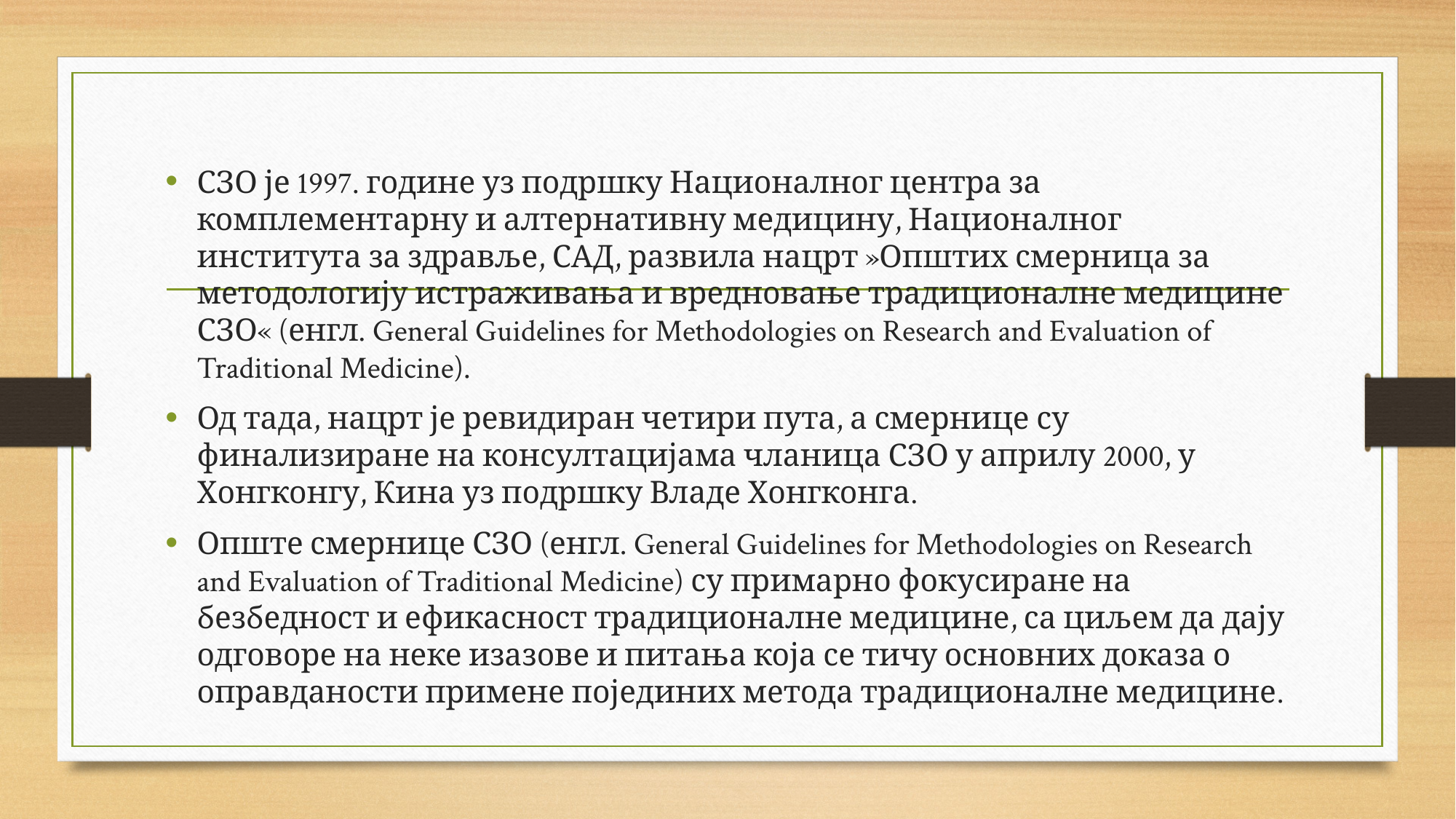

СЗО је 1997. године уз подршку Националног центра за комплементарну и алтернативну медицину, Националног института за здравље, САД, развила нацрт »Општих смерница за методологију истраживања и вредновање традиционалне медицине СЗО« (енгл. General Guidelines for Methodologies on Research and Evaluation of Traditional Medicine).
Од тада, нацрт је ревидиран четири пута, а смернице су финализиране на консултацијама чланица СЗО у априлу 2000, у Хонгконгу, Кина уз подршку Владе Хонгконга.
Опште смернице СЗО (енгл. General Guidelines for Methodologies on Research and Evaluation of Traditional Medicine) су примарно фокусиране на безбедност и ефикасност традиционалне медицине, са циљем да дају одговоре на неке изазове и питања која се тичу основних доказа о оправданости примене појединих метода традиционалне медицине.